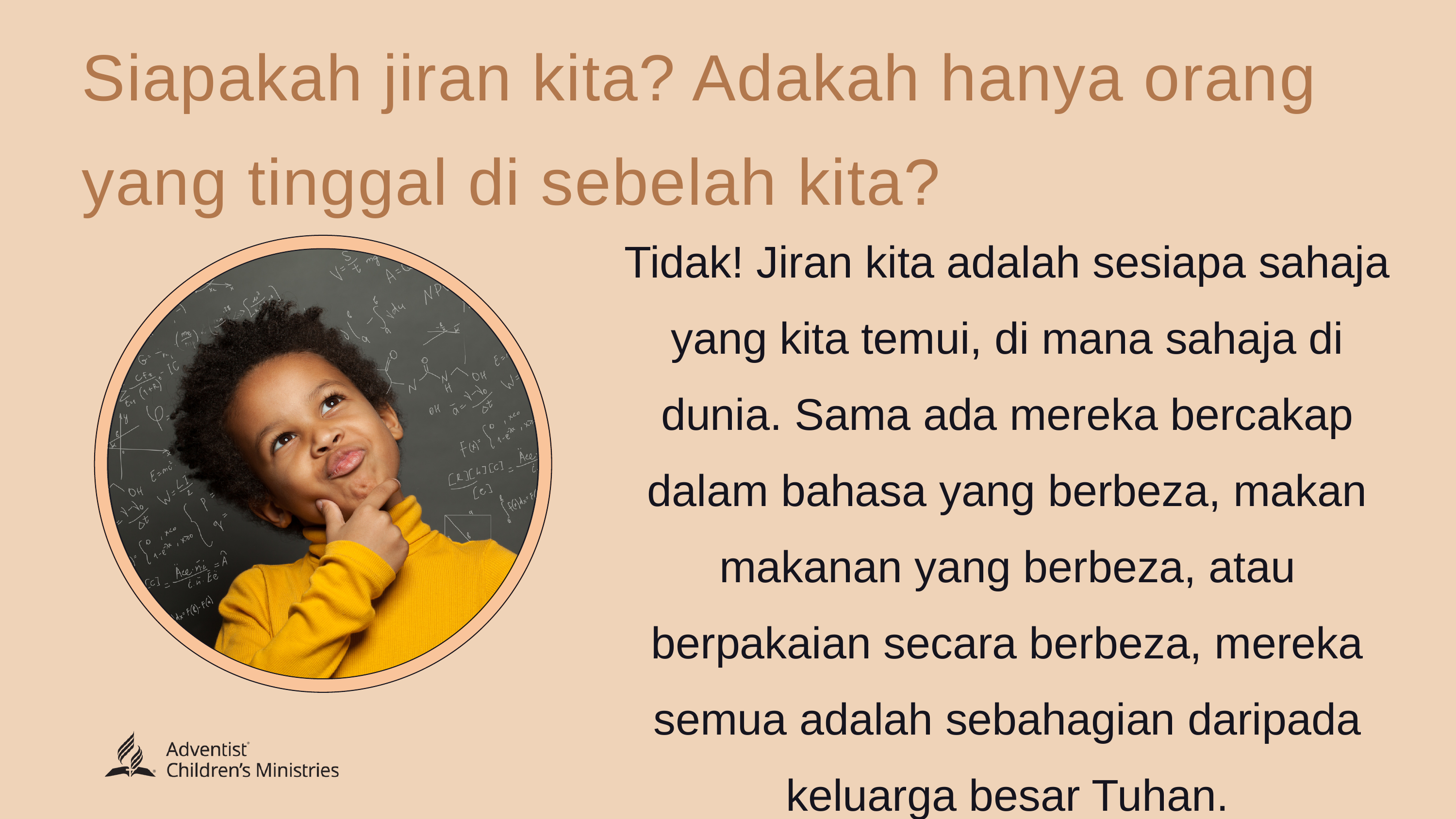

Siapakah jiran kita? Adakah hanya orang yang tinggal di sebelah kita?
Tidak! Jiran kita adalah sesiapa sahaja yang kita temui, di mana sahaja di dunia. Sama ada mereka bercakap dalam bahasa yang berbeza, makan makanan yang berbeza, atau berpakaian secara berbeza, mereka semua adalah sebahagian daripada keluarga besar Tuhan.